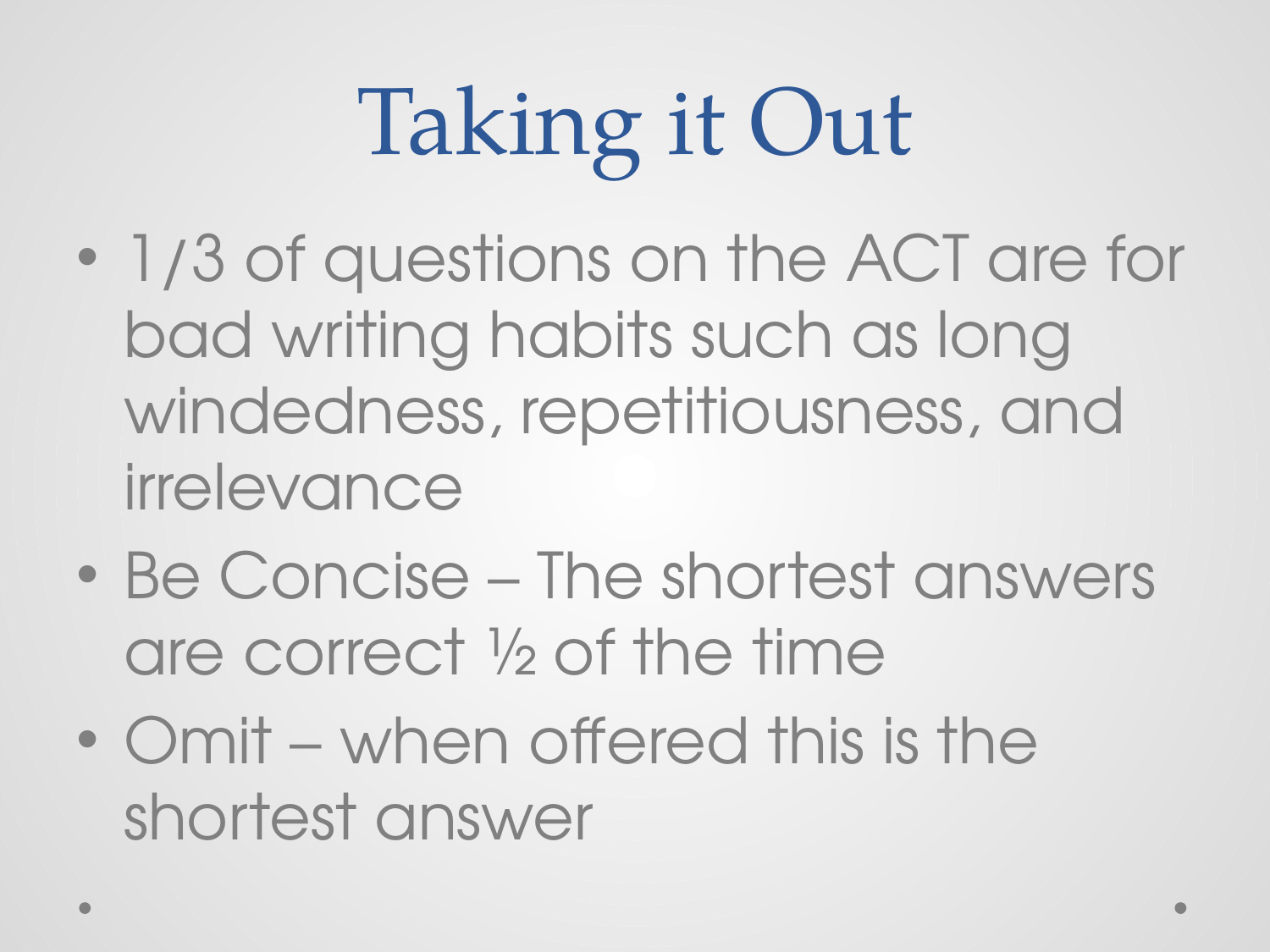

# Taking it Out
1/3 of questions on the ACT are for bad writing habits such as long windedness, repetitiousness, and irrelevance
Be Concise – The shortest answers are correct ½ of the time
Omit – when offered this is the shortest answer